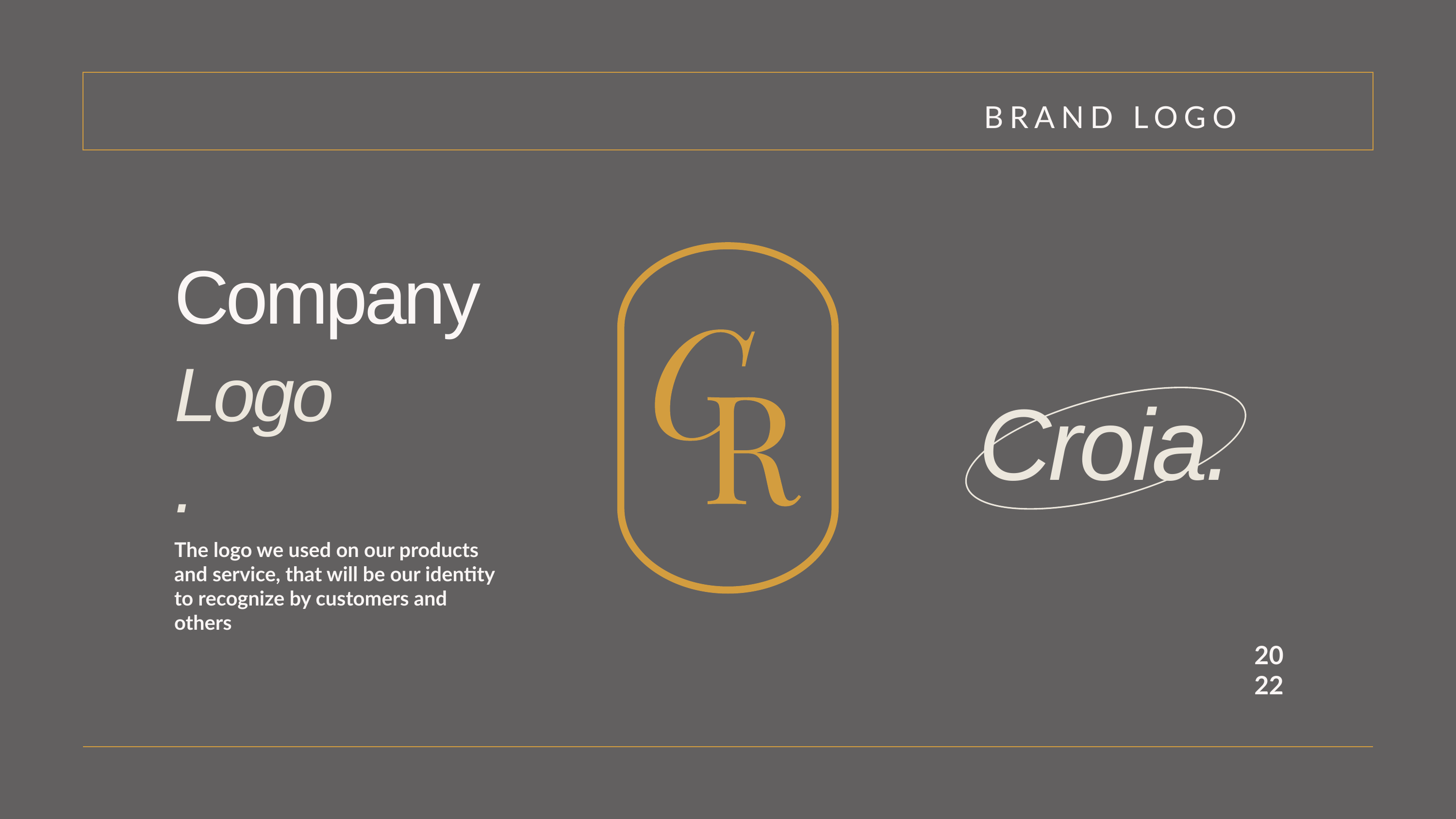

BRAND LOGO

Company
Logo.
Croia.

The logo we used on our products and service, that will be our identity to recognize by customers and others
2022